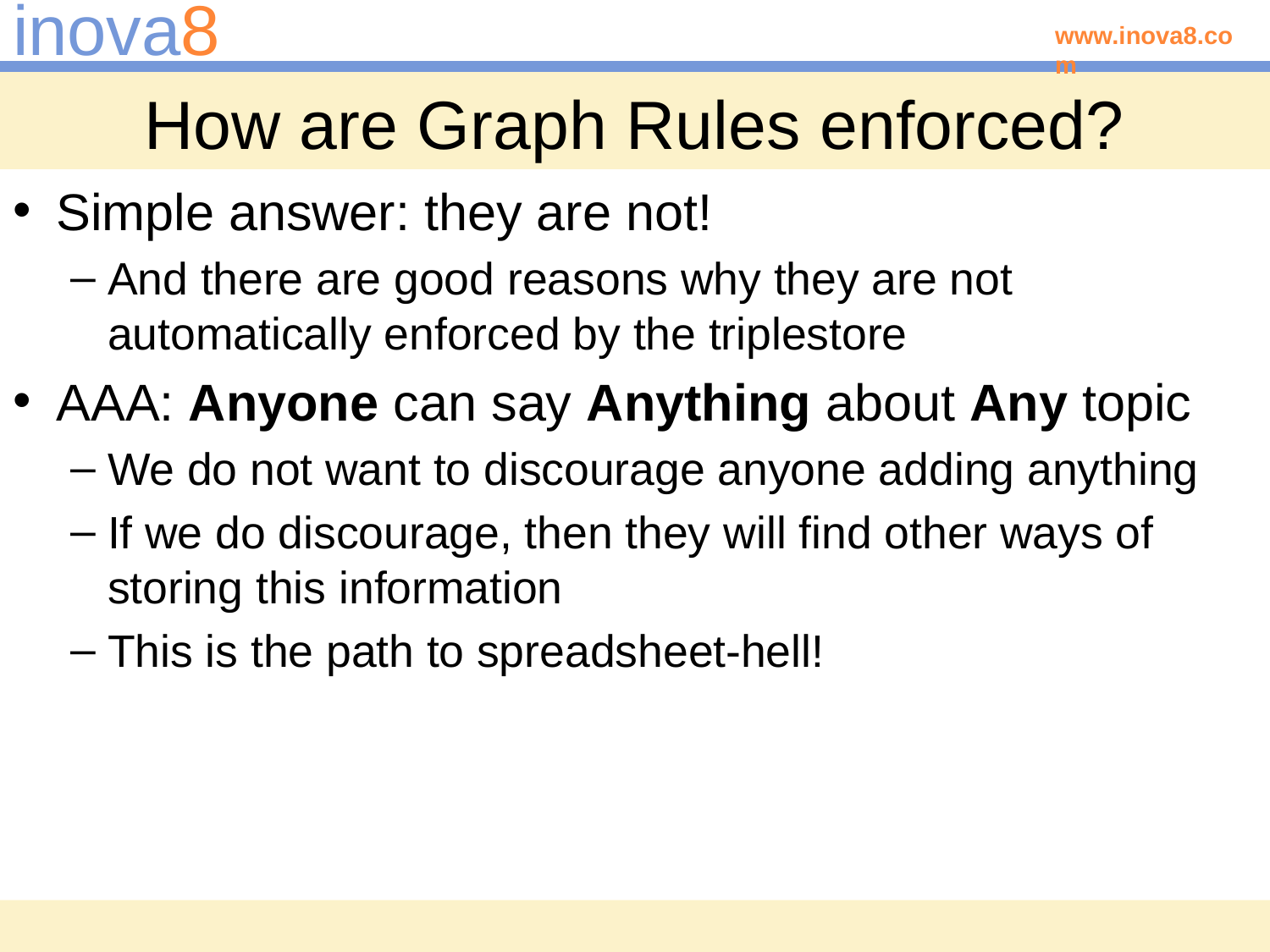

# How are Graph Rules enforced?
Simple answer: they are not!
And there are good reasons why they are not automatically enforced by the triplestore
AAA: Anyone can say Anything about Any topic
We do not want to discourage anyone adding anything
If we do discourage, then they will find other ways of storing this information
This is the path to spreadsheet-hell!